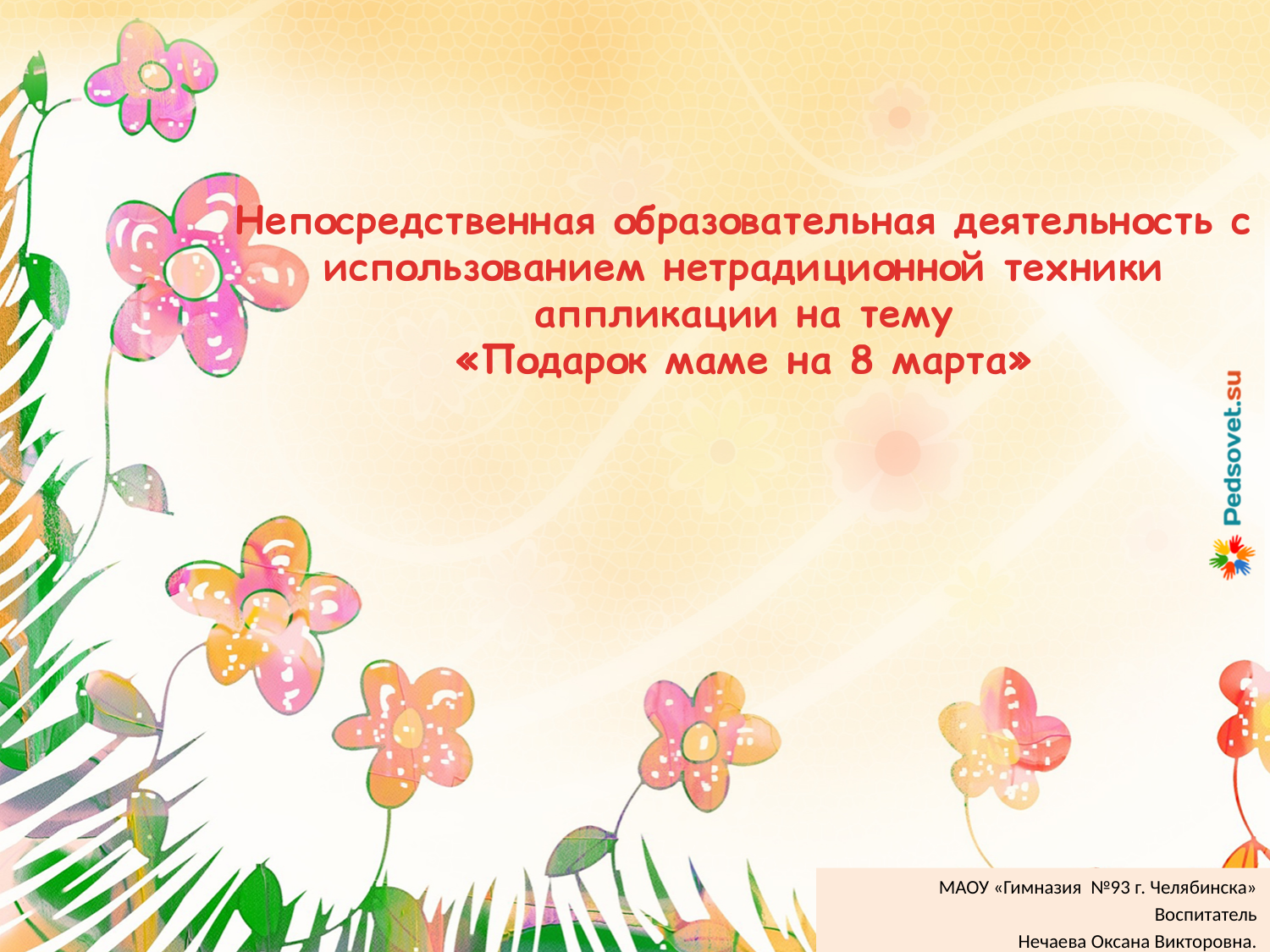

# Непосредственная образовательная деятельность с использованием нетрадиционной техники аппликации на тему «Подарок маме на 8 марта»
МАОУ «Гимназия  №93 г. Челябинска»
Воспитатель
Нечаева Оксана Викторовна.